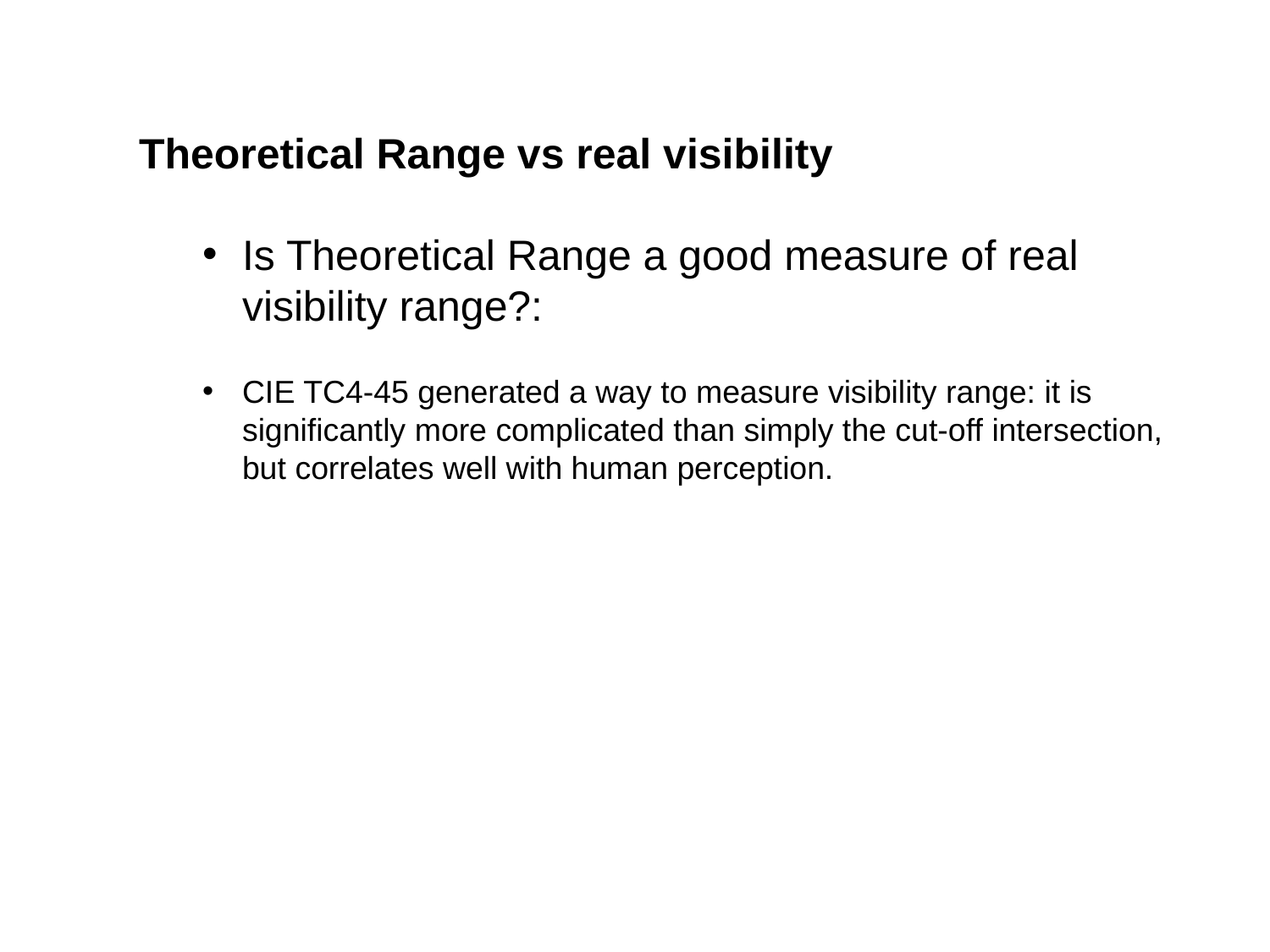

Theoretical Range vs real visibility

Is Theoretical Range a good measure of real visibility range?:

CIE TC4-45 generated a way to measure visibility range: it is significantly more complicated than simply the cut-off intersection, but correlates well with human perception.